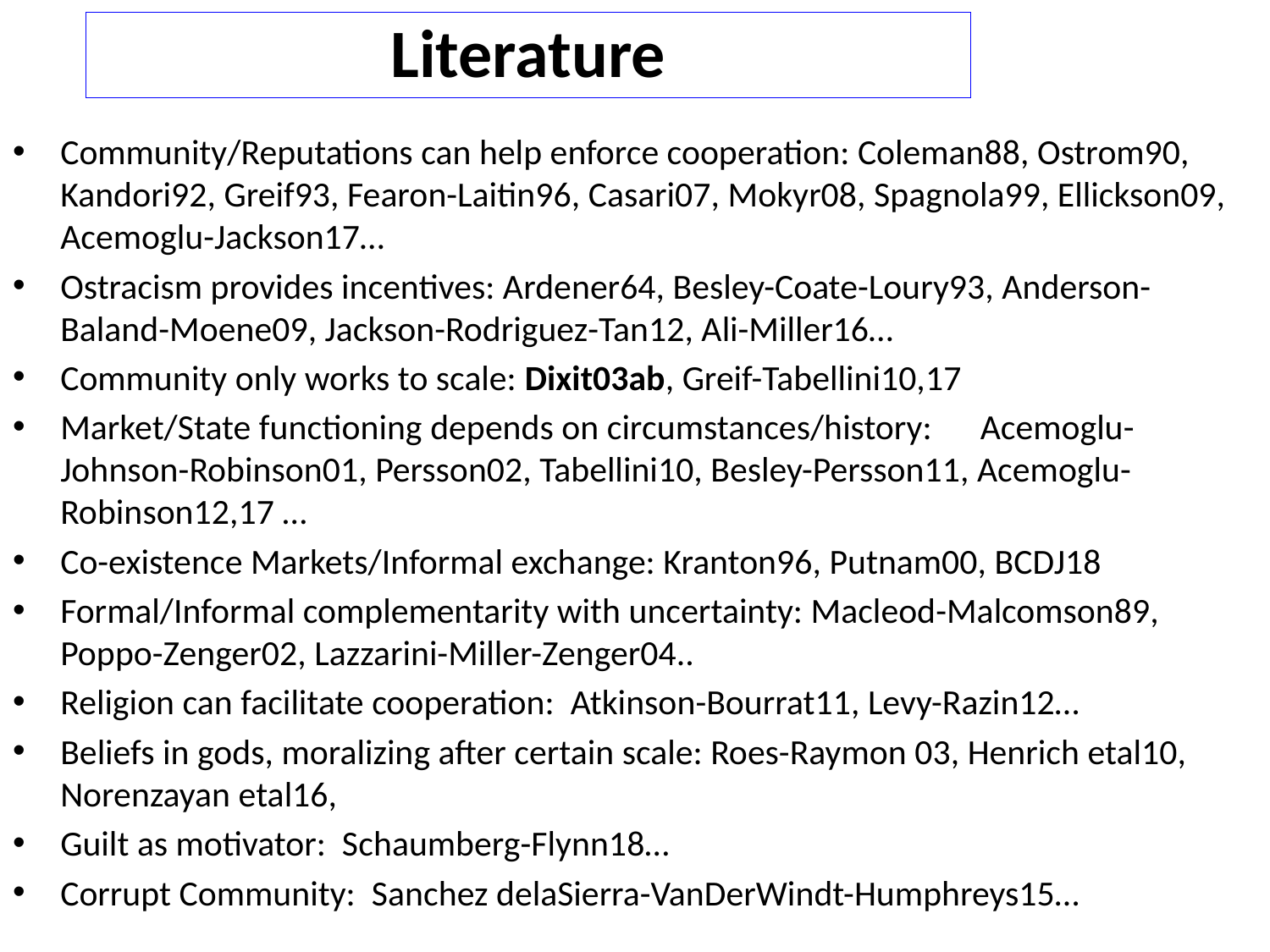

# Literature
Community/Reputations can help enforce cooperation: Coleman88, Ostrom90, Kandori92, Greif93, Fearon-Laitin96, Casari07, Mokyr08, Spagnola99, Ellickson09, Acemoglu-Jackson17…
Ostracism provides incentives: Ardener64, Besley-Coate-Loury93, Anderson-Baland-Moene09, Jackson-Rodriguez-Tan12, Ali-Miller16…
Community only works to scale: Dixit03ab, Greif-Tabellini10,17
Market/State functioning depends on circumstances/history:      Acemoglu-Johnson-Robinson01, Persson02, Tabellini10, Besley-Persson11, Acemoglu-Robinson12,17 …
Co-existence Markets/Informal exchange: Kranton96, Putnam00, BCDJ18
Formal/Informal complementarity with uncertainty: Macleod-Malcomson89, Poppo-Zenger02, Lazzarini-Miller-Zenger04..
Religion can facilitate cooperation:  Atkinson-Bourrat11, Levy-Razin12…
Beliefs in gods, moralizing after certain scale: Roes-Raymon 03, Henrich etal10, Norenzayan etal16,
Guilt as motivator:  Schaumberg-Flynn18…
Corrupt Community:  Sanchez delaSierra-VanDerWindt-Humphreys15…